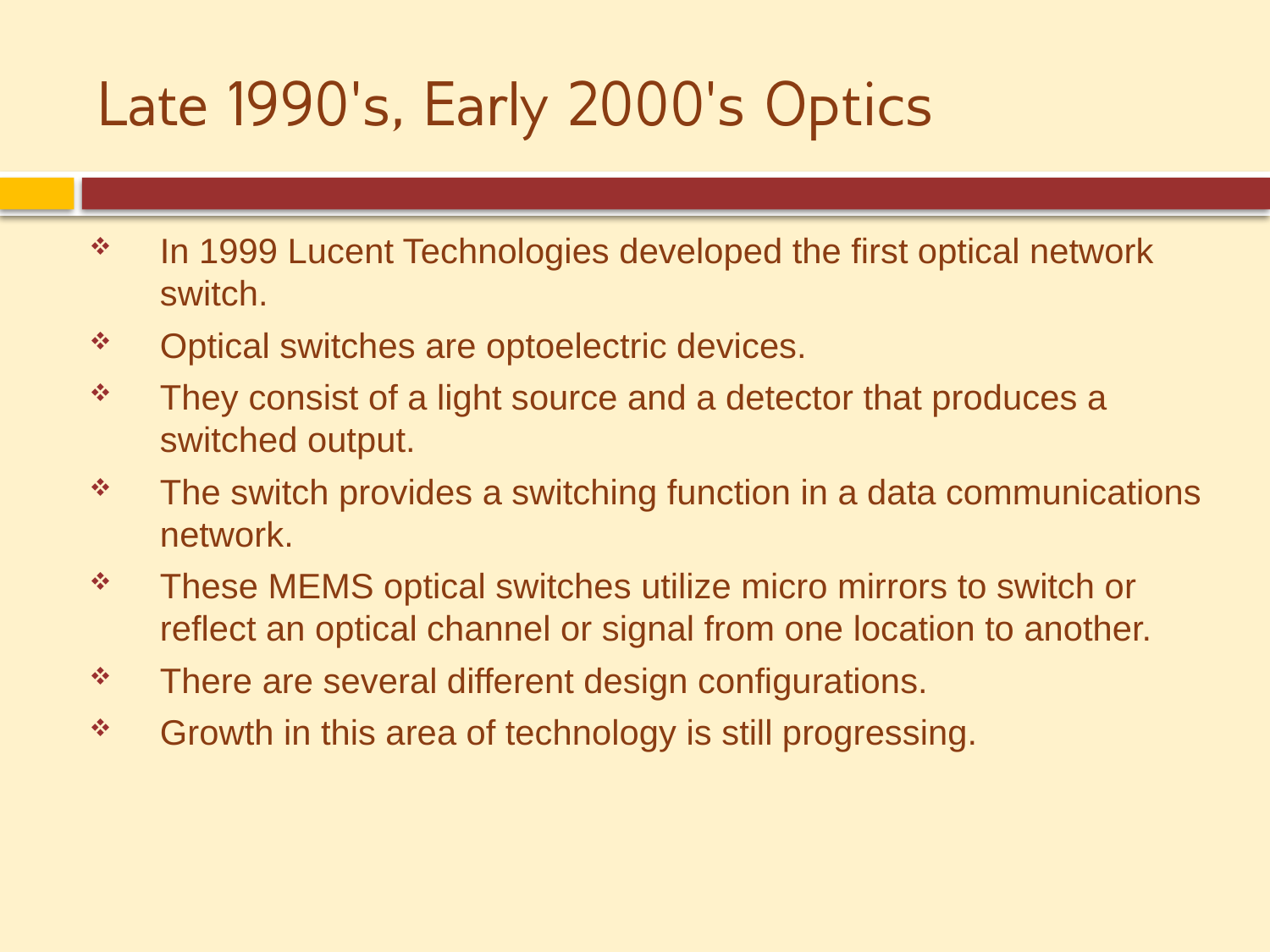

# Late 1990's, Early 2000's Optics
In 1999 Lucent Technologies developed the first optical network switch.
Optical switches are optoelectric devices.
They consist of a light source and a detector that produces a switched output.
The switch provides a switching function in a data communications network.
These MEMS optical switches utilize micro mirrors to switch or reflect an optical channel or signal from one location to another.
There are several different design configurations.
Growth in this area of technology is still progressing.